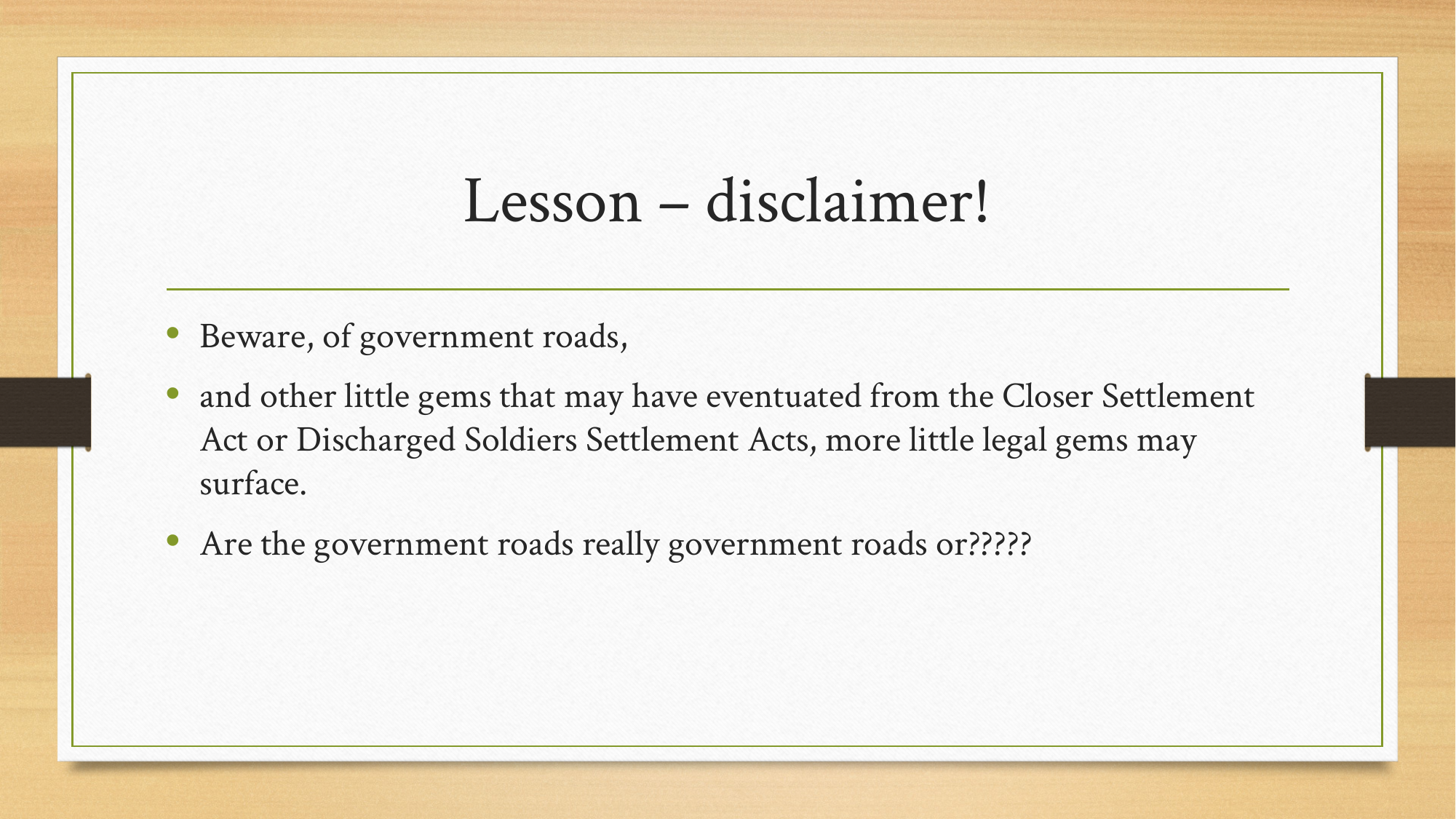

# Lesson – disclaimer!
Beware, of government roads,
and other little gems that may have eventuated from the Closer Settlement Act or Discharged Soldiers Settlement Acts, more little legal gems may surface.
Are the government roads really government roads or?????